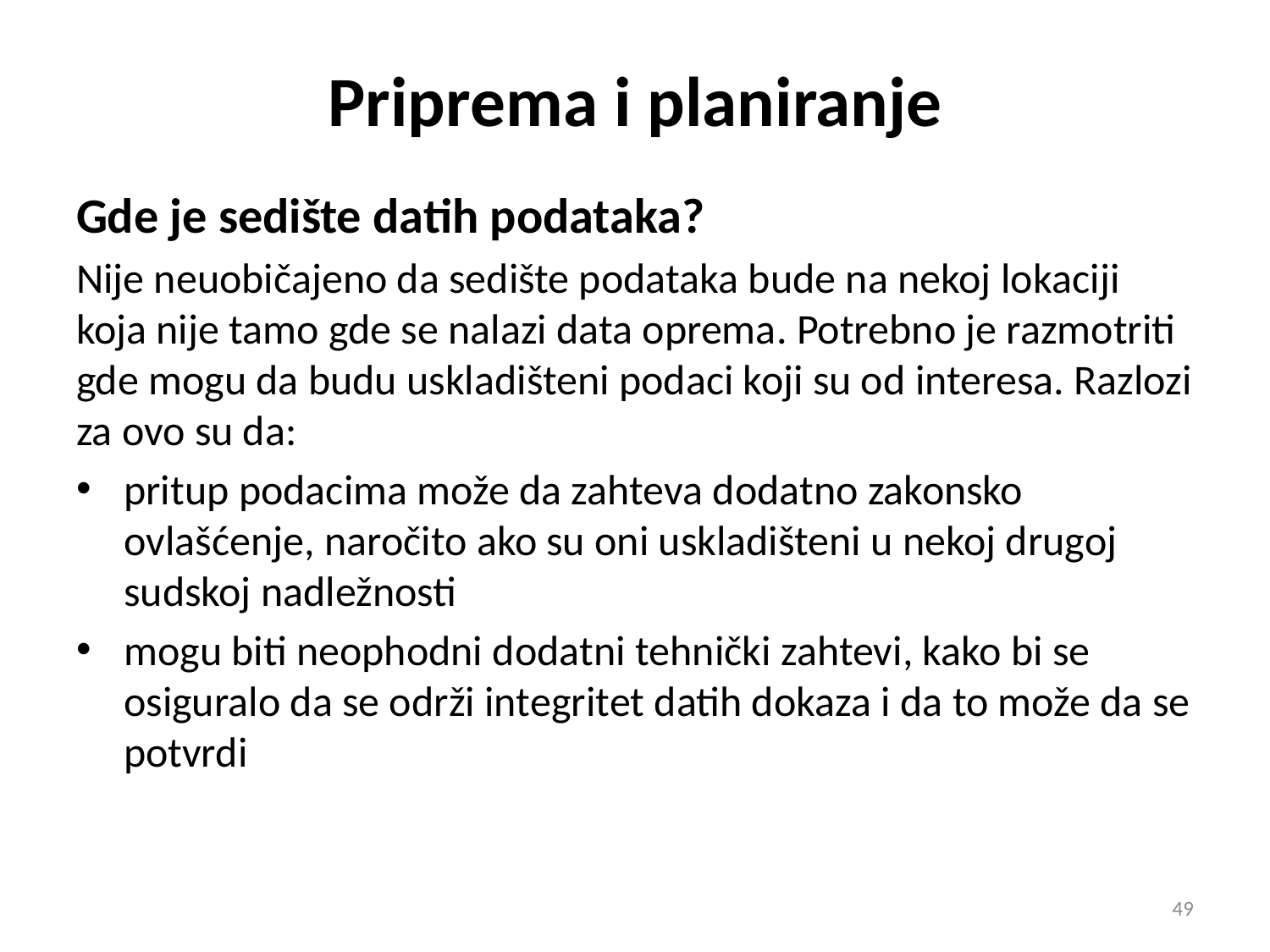

# Priprema i planiranje
Gde je sedište datih podataka?
Nije neuobičajeno da sedište podataka bude na nekoj lokaciji koja nije tamo gde se nalazi data oprema. Potrebno je razmotriti gde mogu da budu uskladišteni podaci koji su od interesa. Razlozi za ovo su da:
pritup podacima može da zahteva dodatno zakonsko ovlašćenje, naročito ako su oni uskladišteni u nekoj drugoj sudskoj nadležnosti
mogu biti neophodni dodatni tehnički zahtevi, kako bi se osiguralo da se održi integritet datih dokaza i da to može da se potvrdi
49